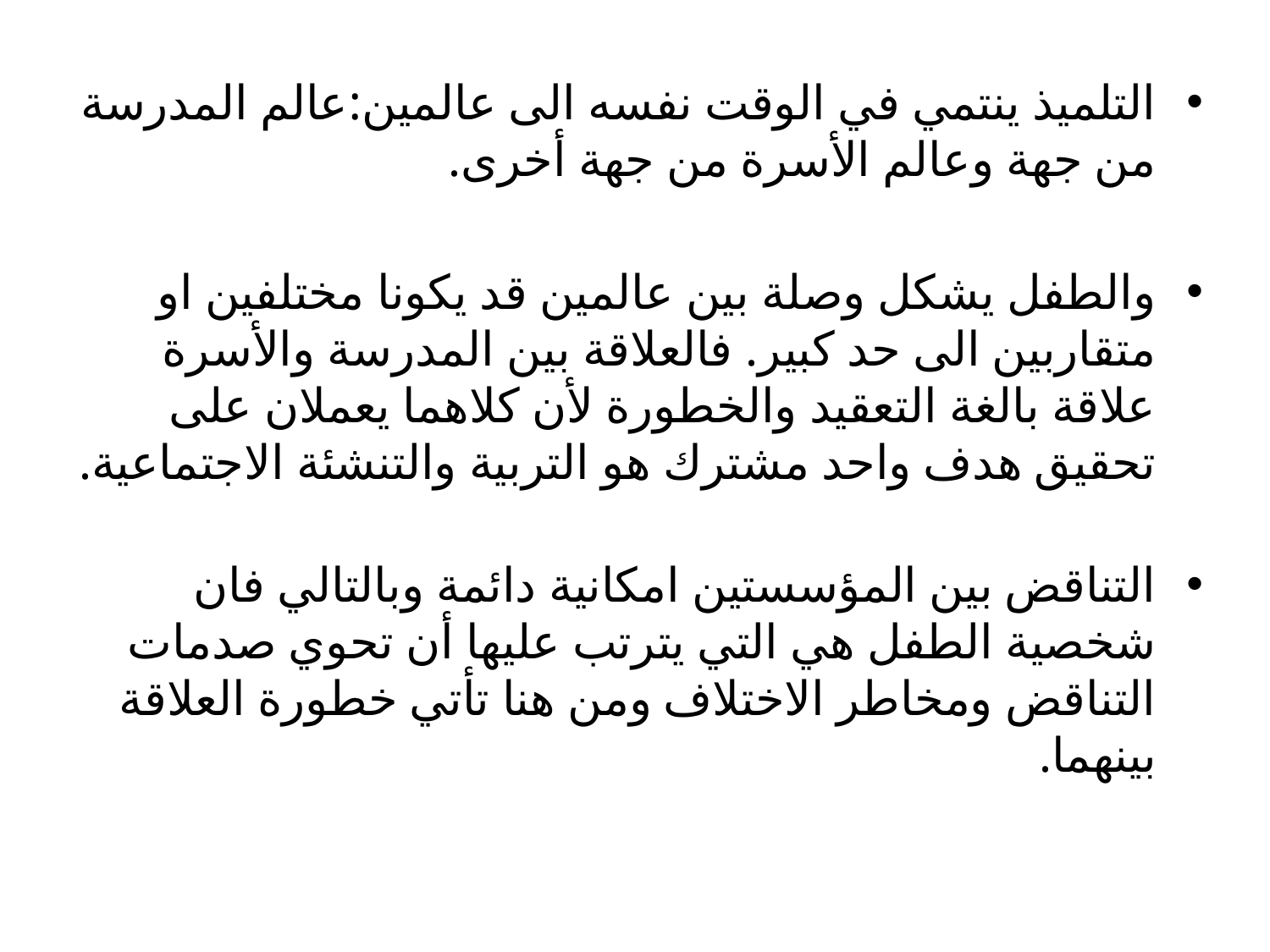

التلميذ ينتمي في الوقت نفسه الى عالمين:عالم المدرسة من جهة وعالم الأسرة من جهة أخرى.

والطفل يشكل وصلة بين عالمين قد يكونا مختلفين او متقاربين الى حد كبير. فالعلاقة بين المدرسة والأسرة علاقة بالغة التعقيد والخطورة لأن كلاهما يعملان على تحقيق هدف واحد مشترك هو التربية والتنشئة الاجتماعية.
التناقض بين المؤسستين امكانية دائمة وبالتالي فان شخصية الطفل هي التي يترتب عليها أن تحوي صدمات التناقض ومخاطر الاختلاف ومن هنا تأتي خطورة العلاقة بينهما.